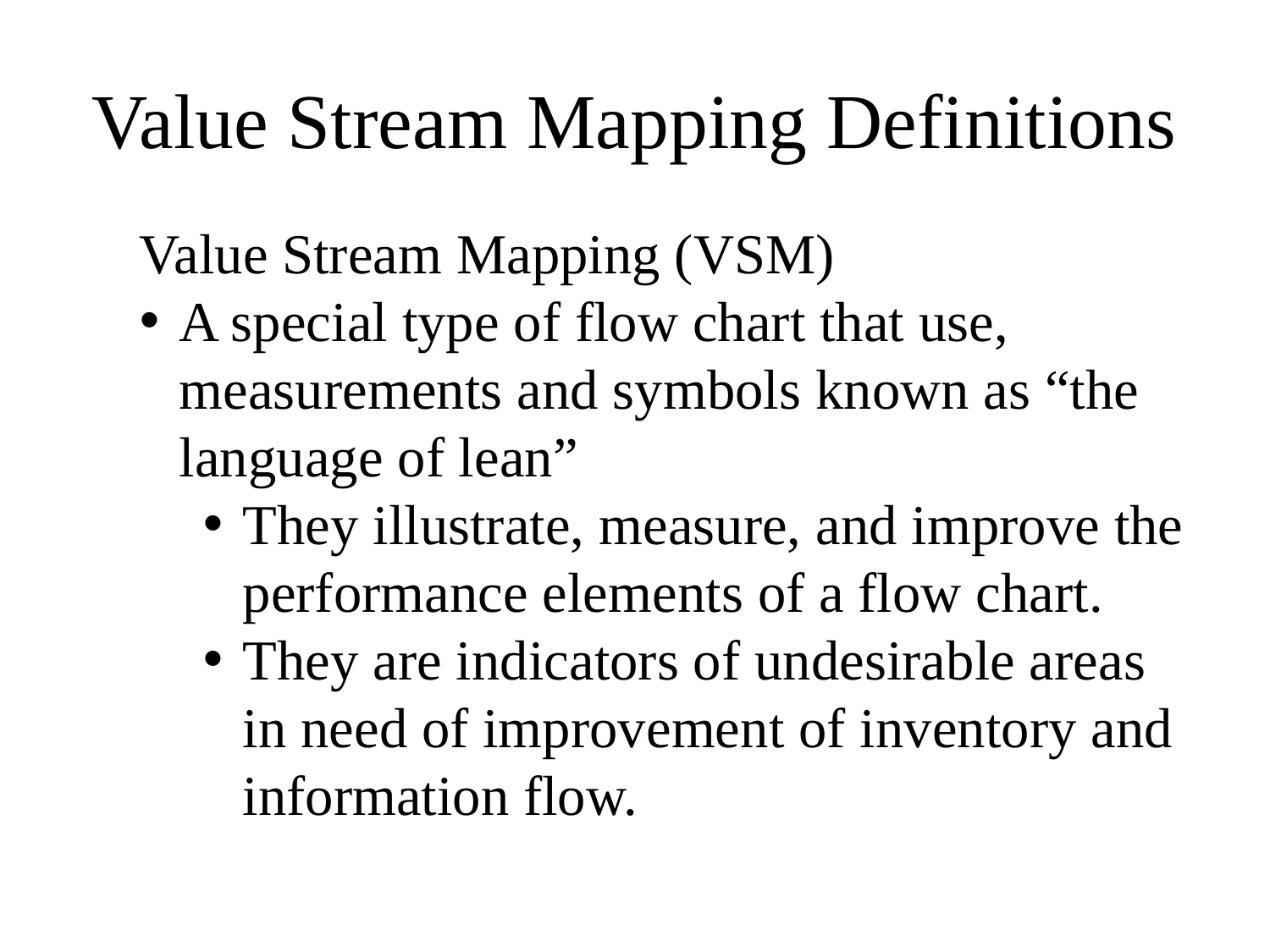

# Value Stream Mapping Definitions
Value Stream Mapping (VSM)
A special type of flow chart that use, measurements and symbols known as “the language of lean”
They illustrate, measure, and improve the performance elements of a flow chart.
They are indicators of undesirable areas in need of improvement of inventory and information flow.